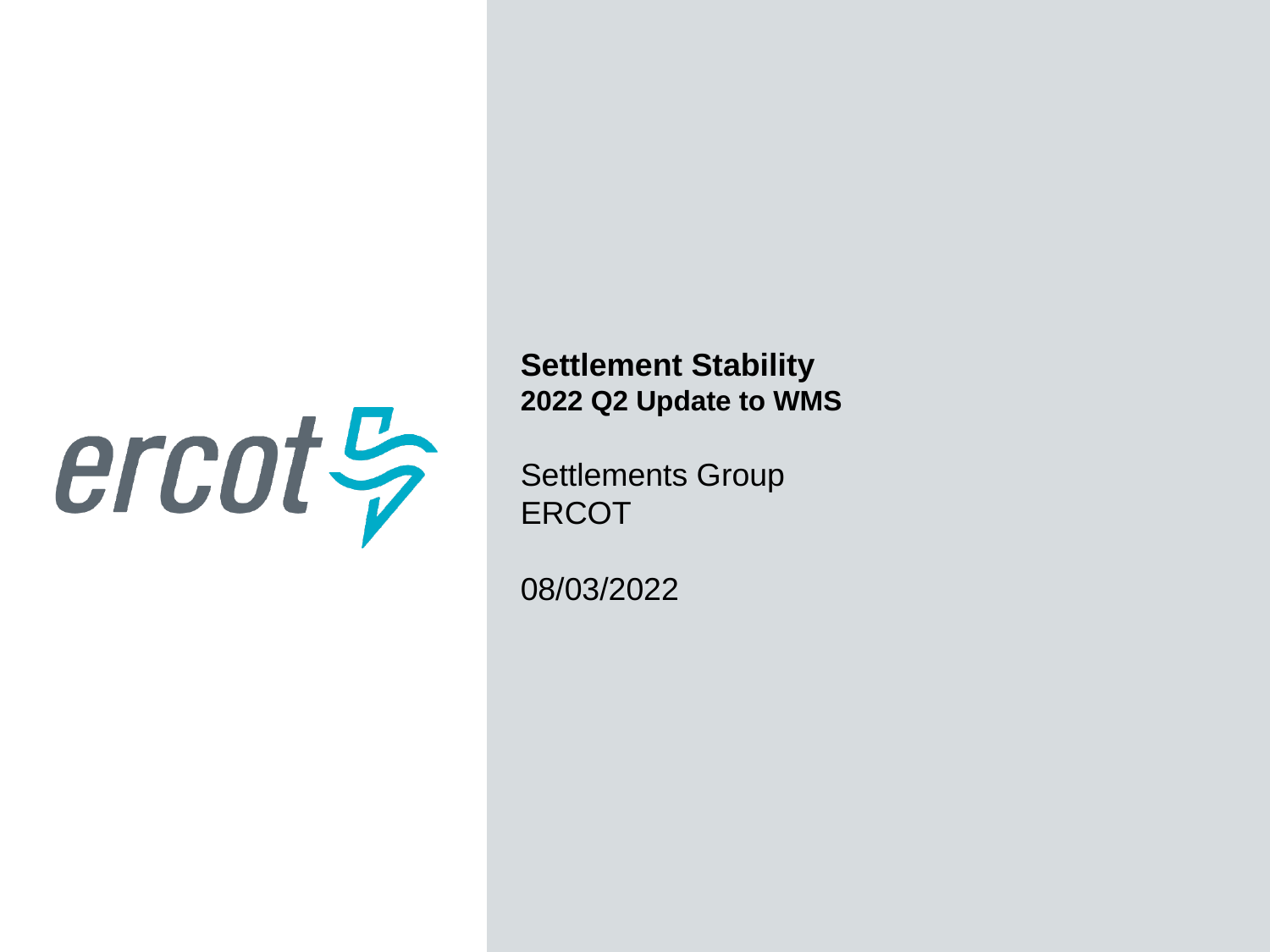

Settlement Stability
2022 Q2 Update to WMS

Settlements Group
ERCOT

08/03/2022